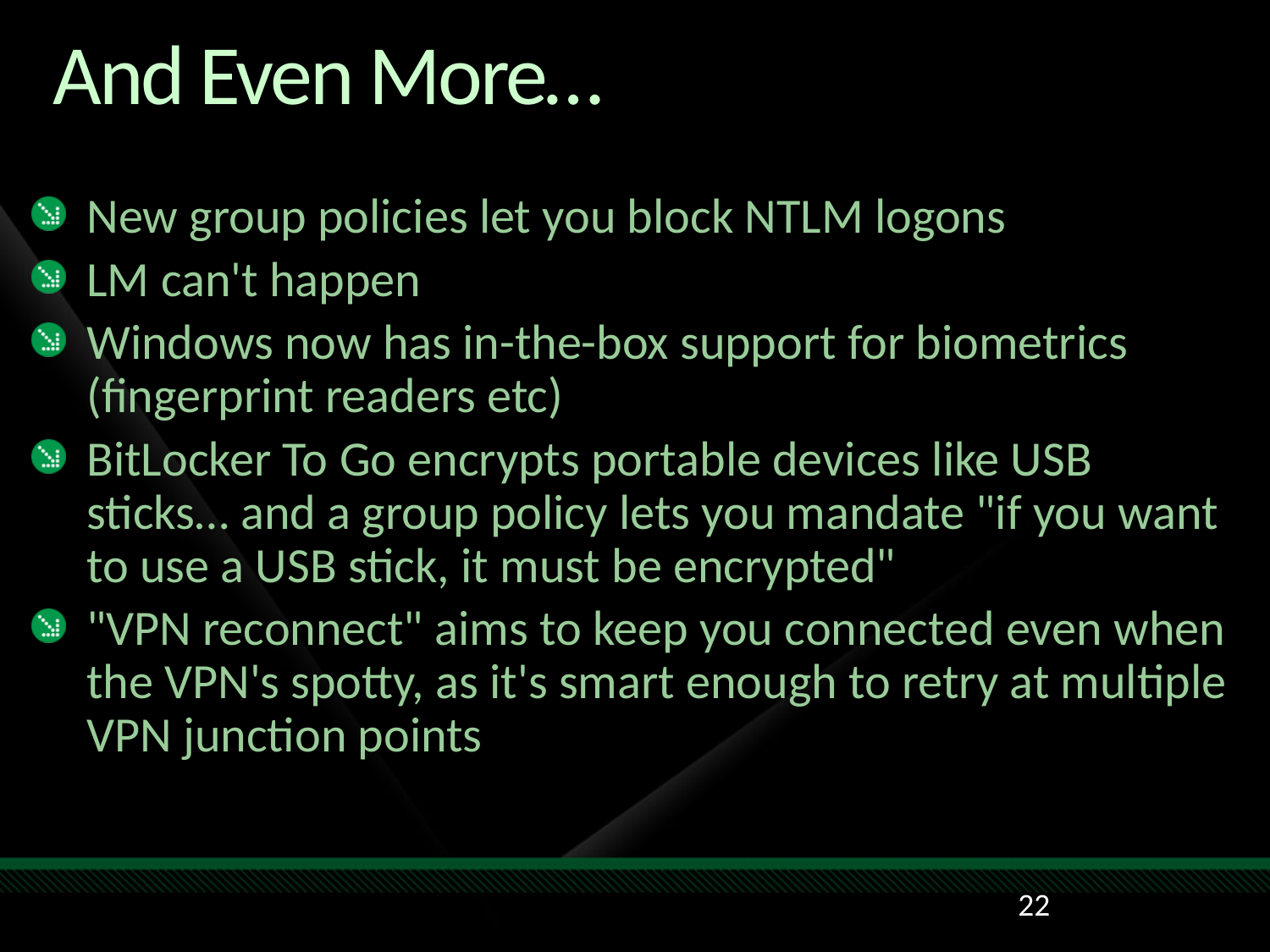

# And Even More…
New group policies let you block NTLM logons
LM can't happen
Windows now has in-the-box support for biometrics (fingerprint readers etc)
BitLocker To Go encrypts portable devices like USB sticks… and a group policy lets you mandate "if you want to use a USB stick, it must be encrypted"
"VPN reconnect" aims to keep you connected even when the VPN's spotty, as it's smart enough to retry at multiple VPN junction points
22